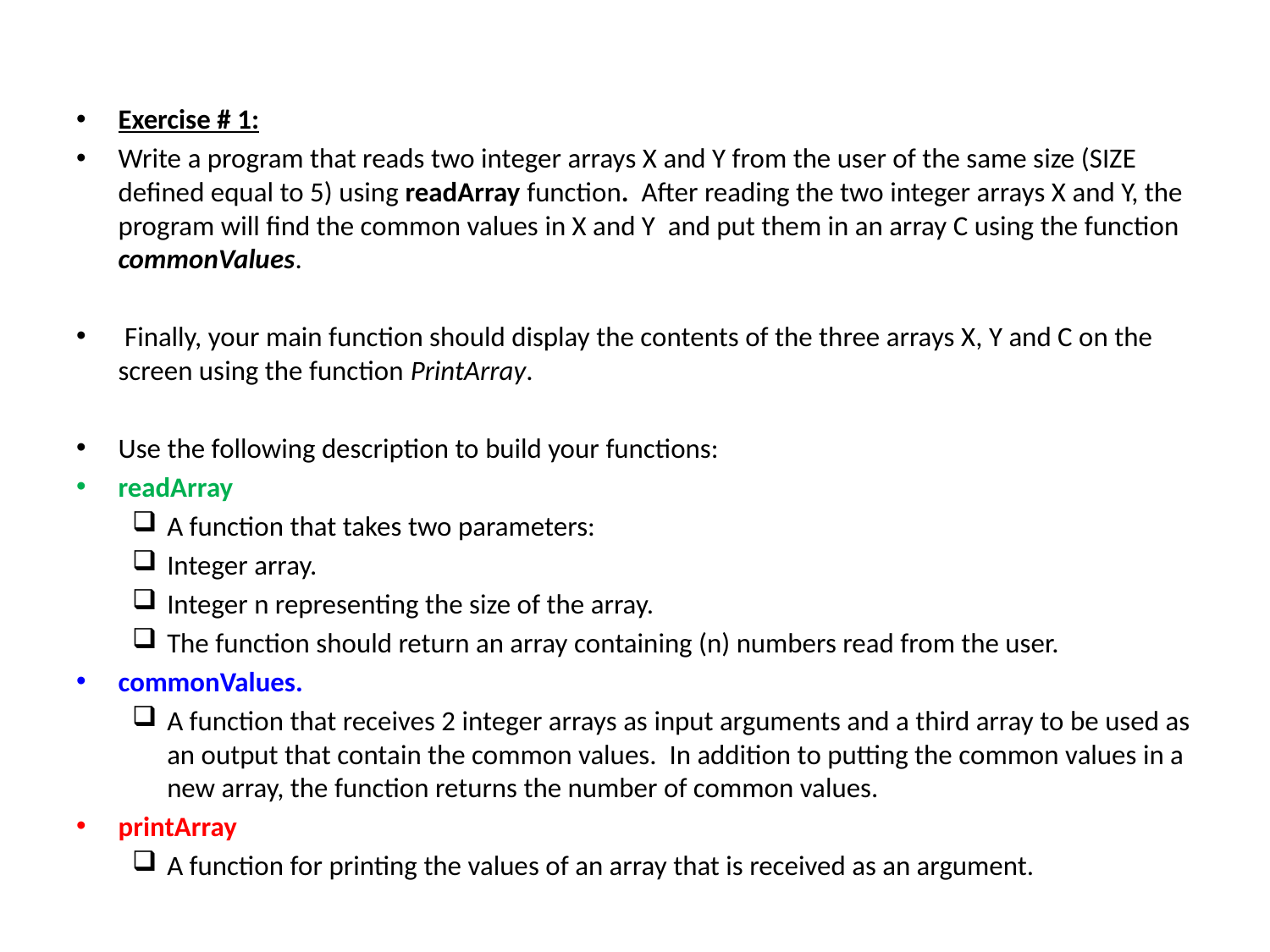

Exercise # 1:
Write a program that reads two integer arrays X and Y from the user of the same size (SIZE defined equal to 5) using readArray function.  After reading the two integer arrays X and Y, the program will find the common values in X and Y  and put them in an array C using the function commonValues.

 Finally, your main function should display the contents of the three arrays X, Y and C on the screen using the function PrintArray.

Use the following description to build your functions:
readArray
A function that takes two parameters:
Integer array.
Integer n representing the size of the array.
The function should return an array containing (n) numbers read from the user.
commonValues.
A function that receives 2 integer arrays as input arguments and a third array to be used as an output that contain the common values.  In addition to putting the common values in a new array, the function returns the number of common values.
printArray
A function for printing the values of an array that is received as an argument.